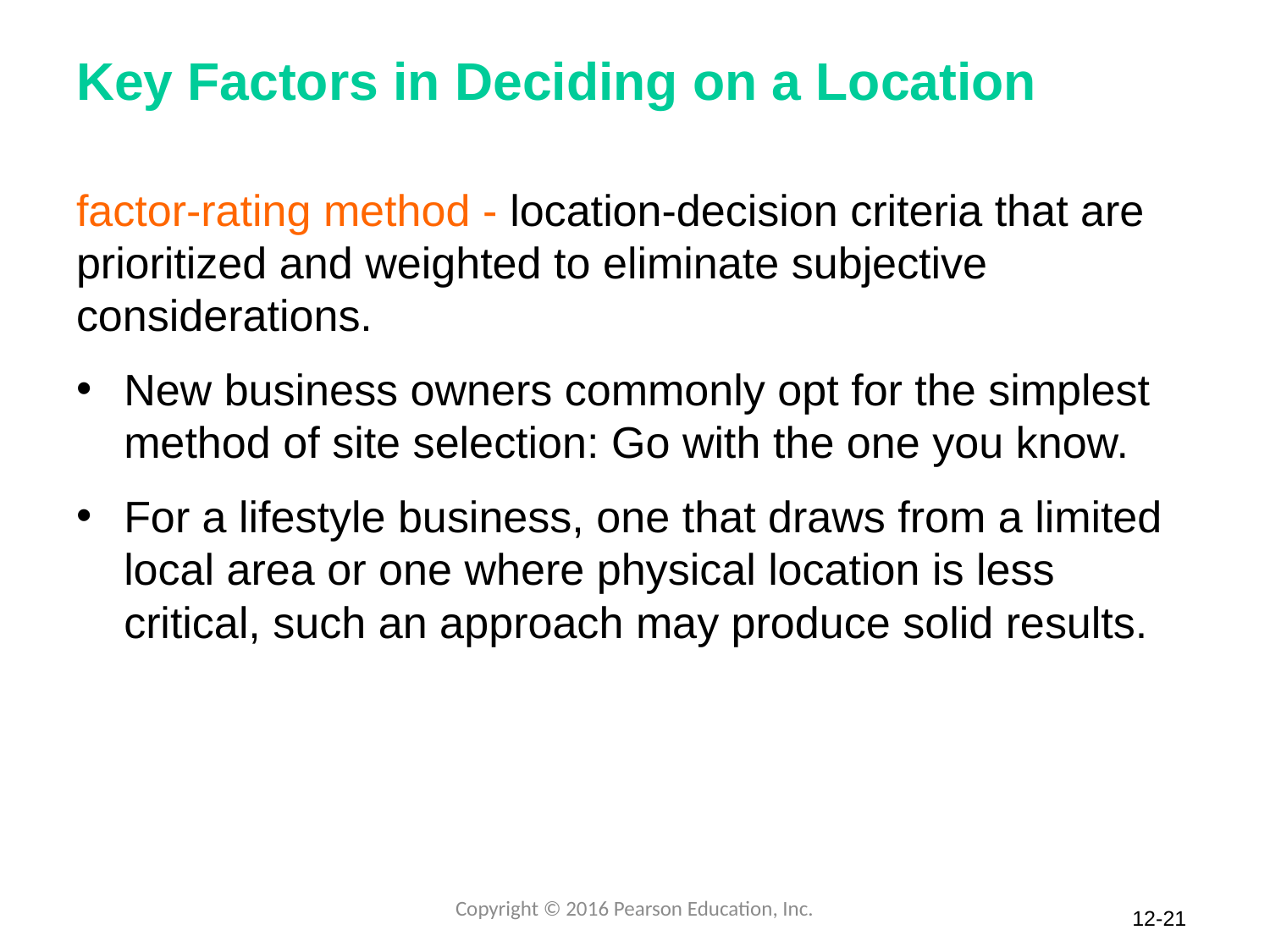

# Key Factors in Deciding on a Location
factor-rating method - location-decision criteria that are prioritized and weighted to eliminate subjective considerations.

New business owners commonly opt for the simplest method of site selection: Go with the one you know.

For a lifestyle business, one that draws from a limited local area or one where physical location is less critical, such an approach may produce solid results.
Copyright © 2016 Pearson Education, Inc.